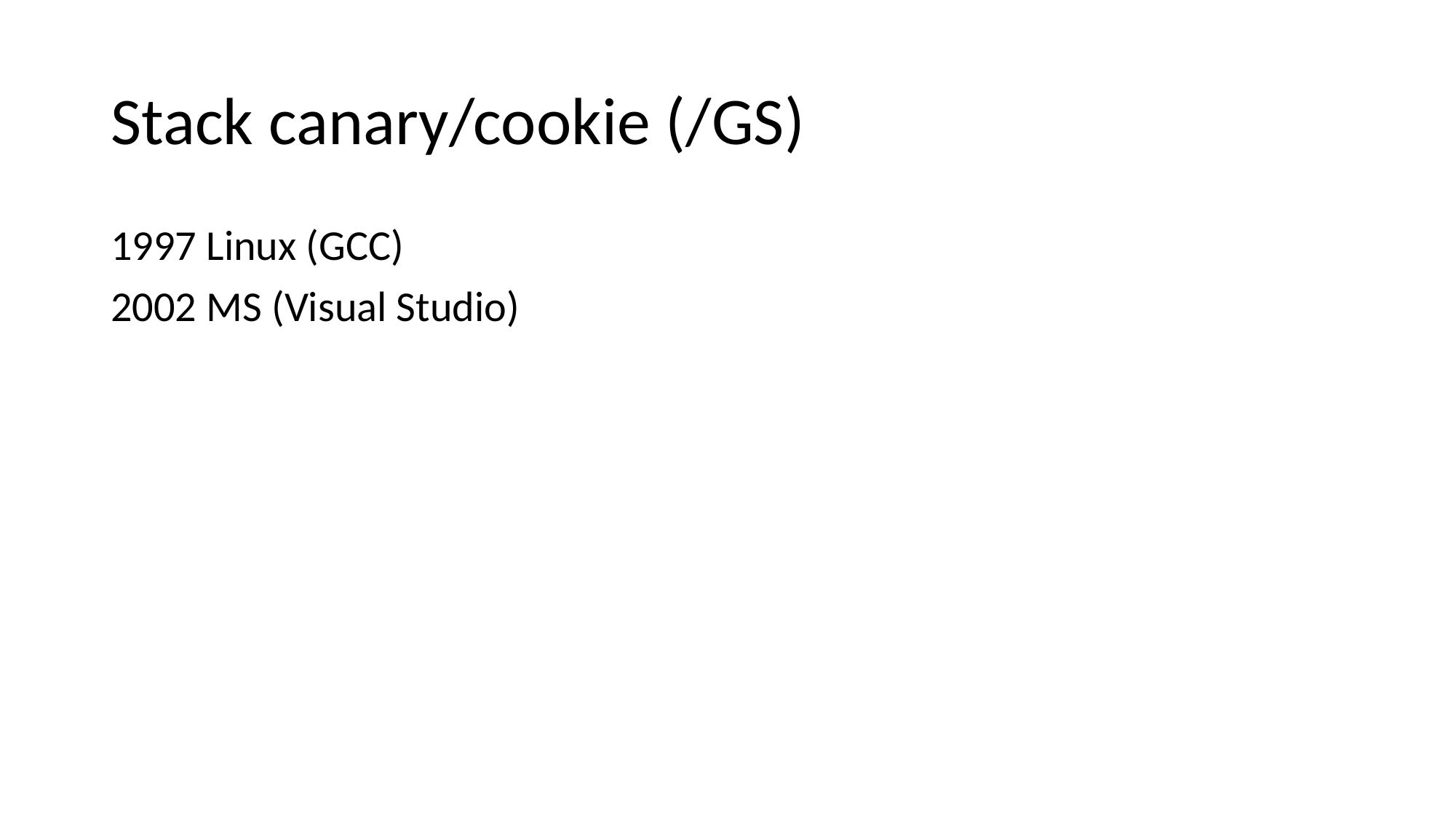

# Stack canary/cookie (/GS)
1997 Linux (GCC)
2002 MS (Visual Studio)